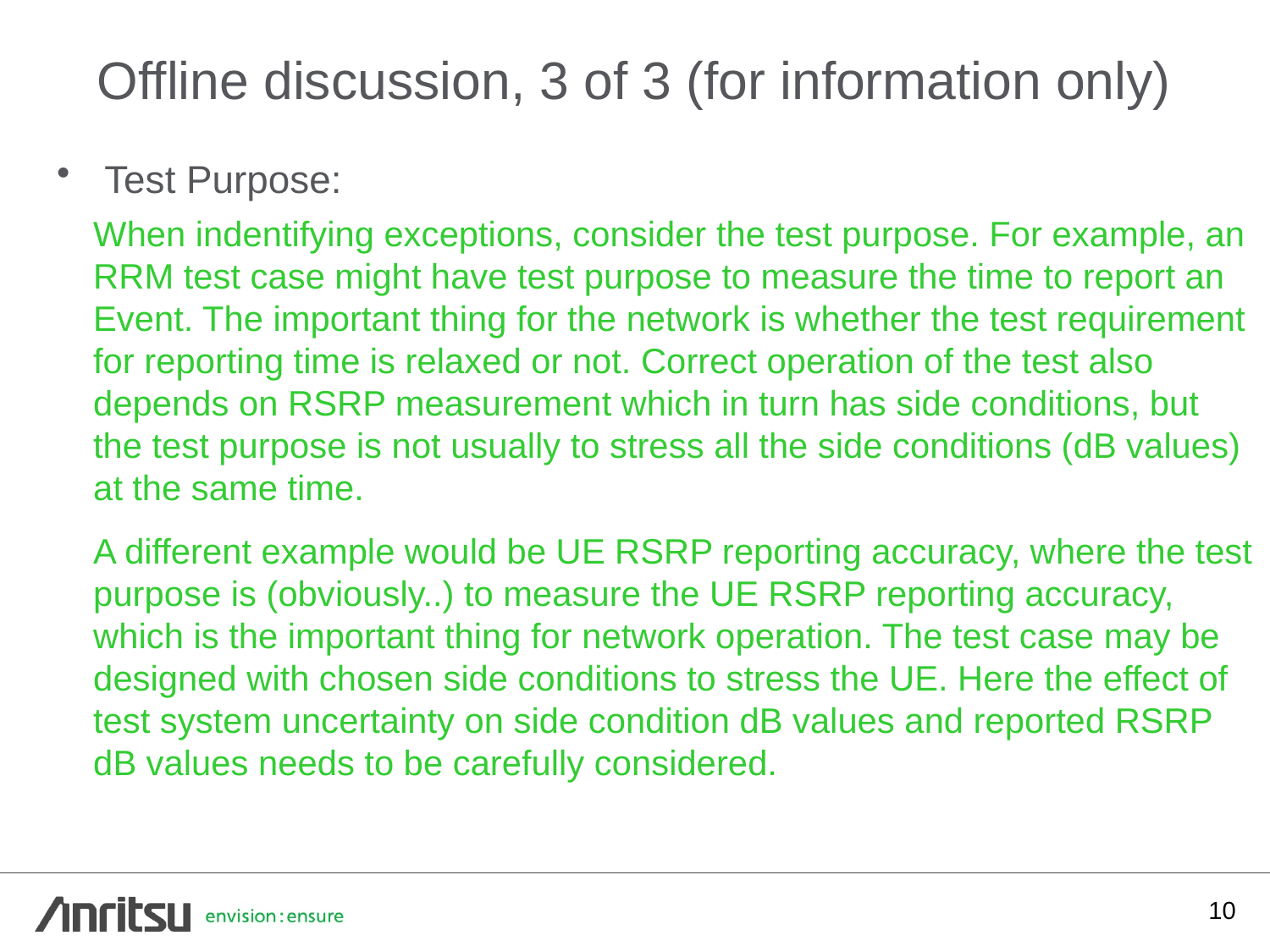

# Offline discussion, 3 of 3 (for information only)
Test Purpose:
When indentifying exceptions, consider the test purpose. For example, an RRM test case might have test purpose to measure the time to report an Event. The important thing for the network is whether the test requirement for reporting time is relaxed or not. Correct operation of the test also depends on RSRP measurement which in turn has side conditions, but the test purpose is not usually to stress all the side conditions (dB values) at the same time.
A different example would be UE RSRP reporting accuracy, where the test purpose is (obviously..) to measure the UE RSRP reporting accuracy, which is the important thing for network operation. The test case may be designed with chosen side conditions to stress the UE. Here the effect of test system uncertainty on side condition dB values and reported RSRP dB values needs to be carefully considered.
10